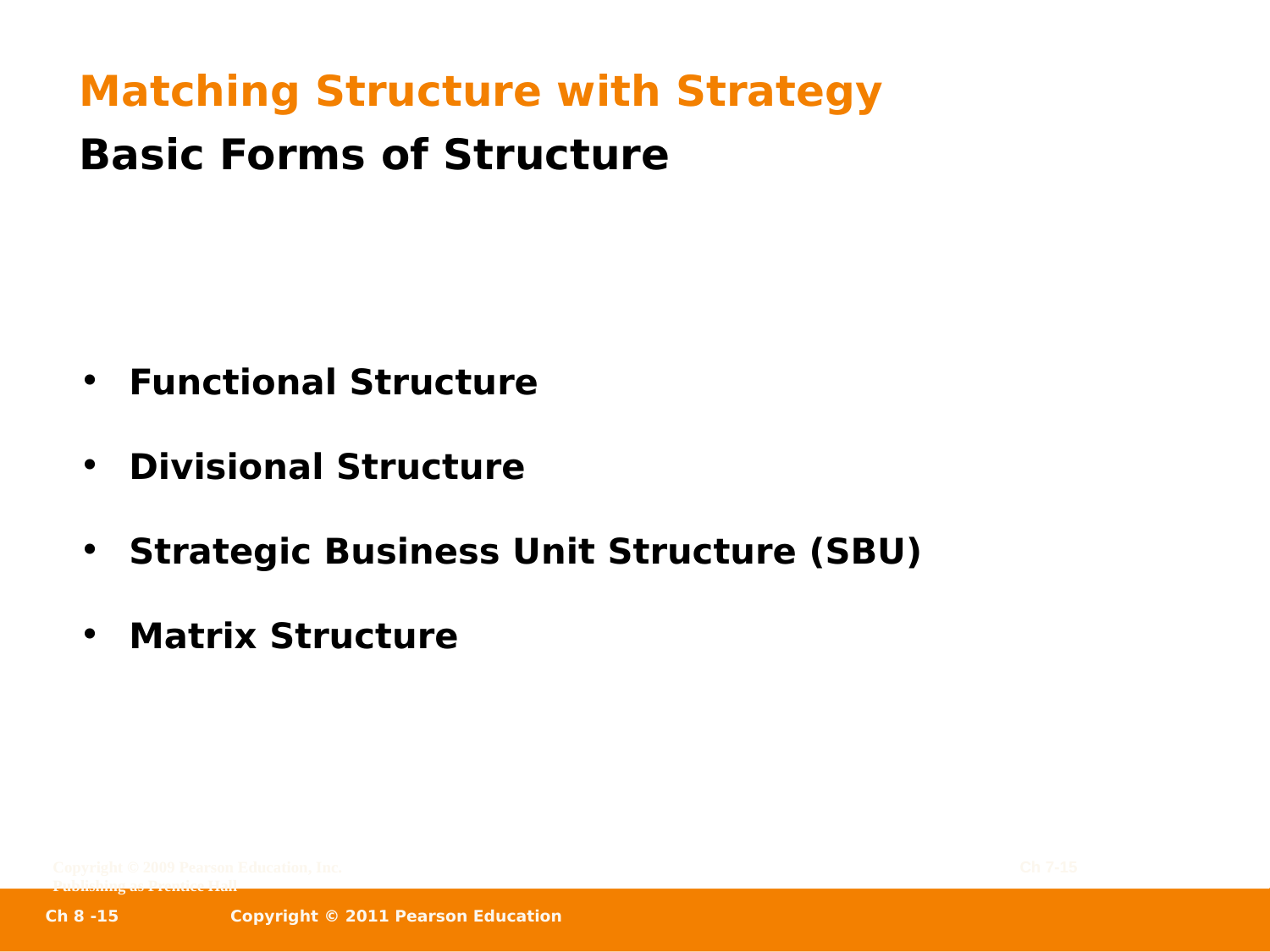

Matching Structure with Strategy
Basic Forms of Structure
Functional Structure

Divisional Structure

Strategic Business Unit Structure (SBU)

Matrix Structure

Ch 7-15
Ch 8 -15
Copyright © 2011 Pearson Education